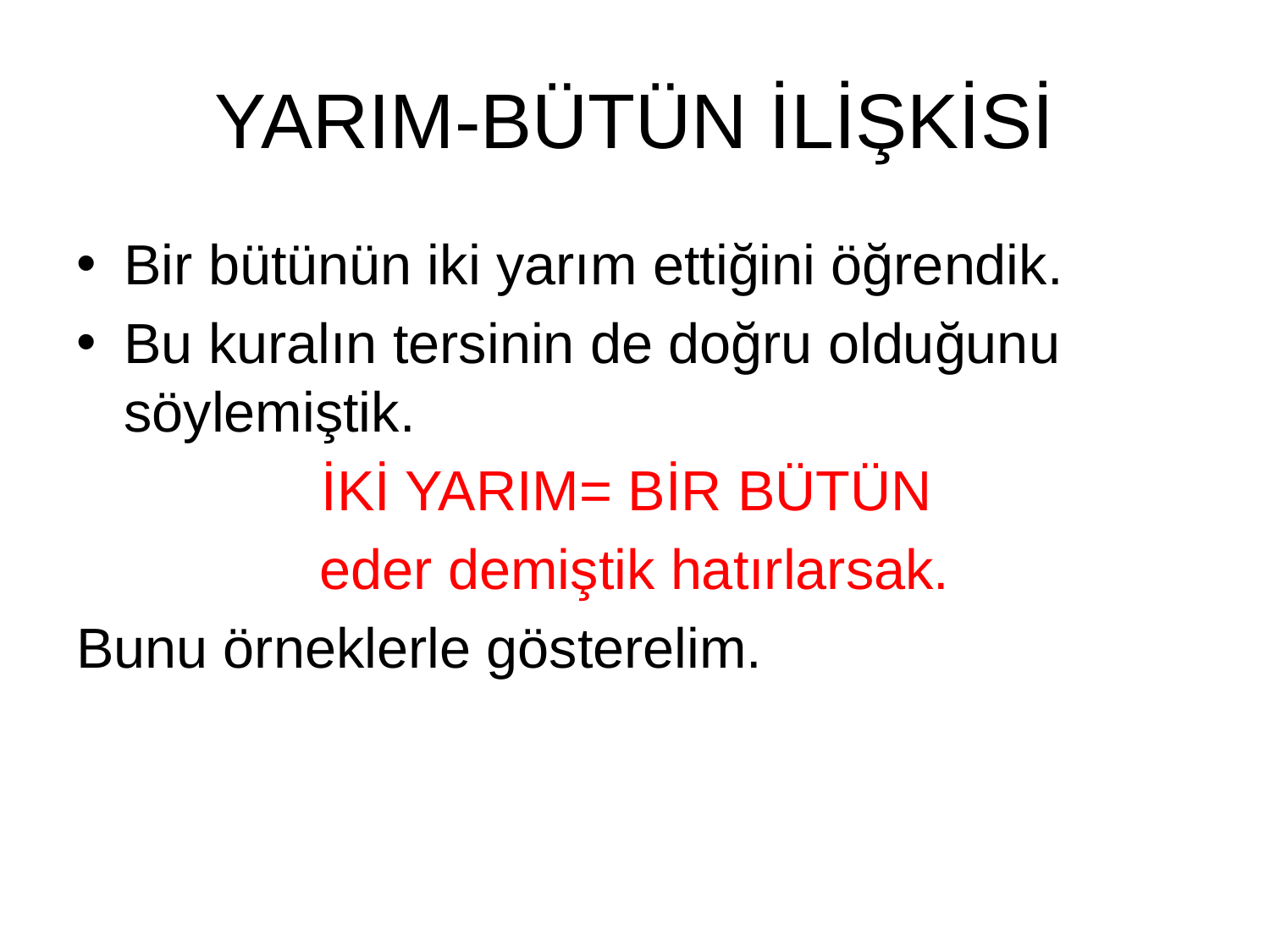

# YARIM-BÜTÜN İLİŞKİSİ
Bir bütünün iki yarım ettiğini öğrendik.
Bu kuralın tersinin de doğru olduğunu söylemiştik.
İKİ YARIM= BİR BÜTÜN
eder demiştik hatırlarsak.
Bunu örneklerle gösterelim.